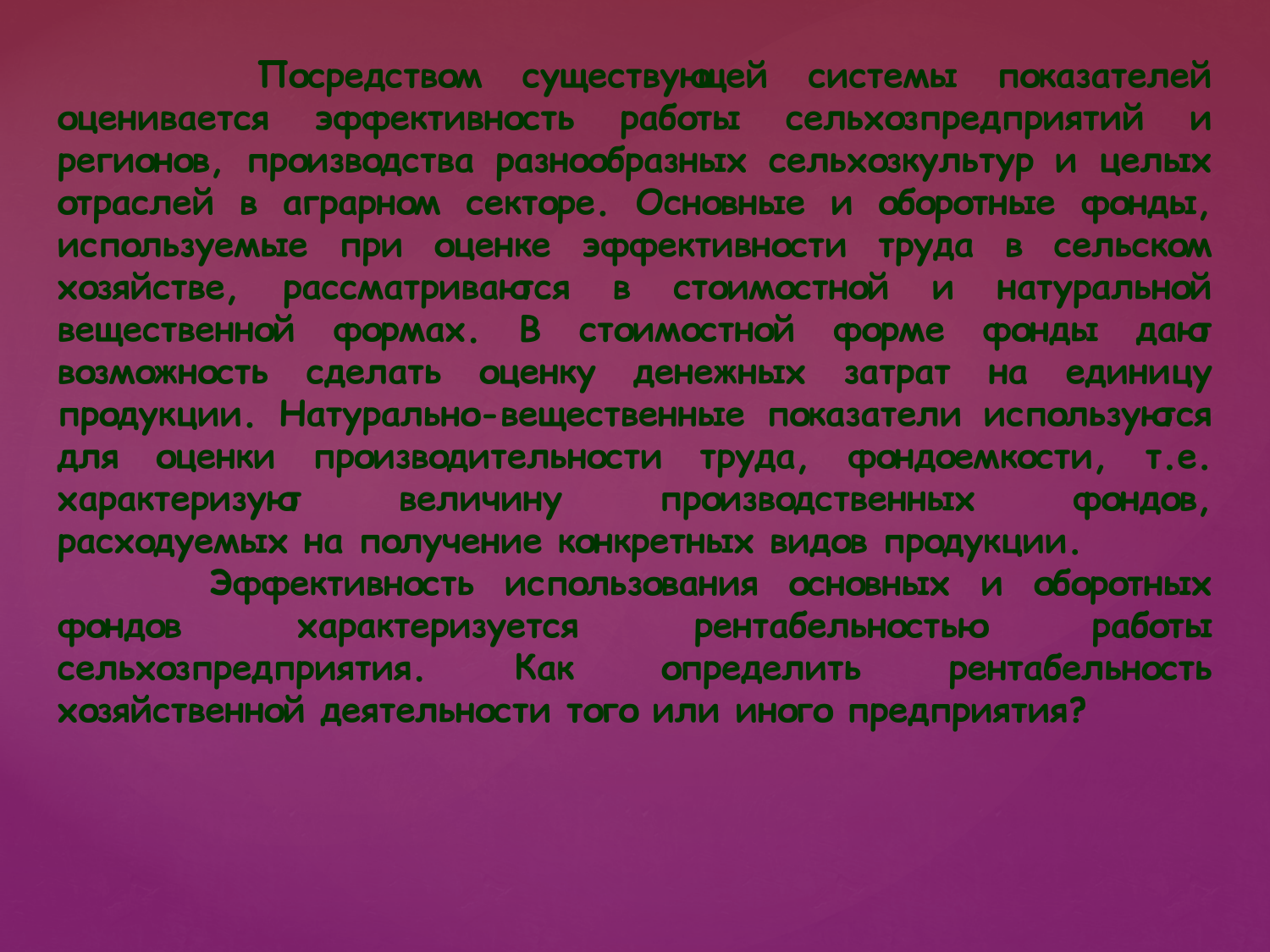

Посредством существующей системы показателей оценивается эффективность работы сельхозпредприятий и регионов, производства разнообразных сельхозкультур и целых отраслей в аграрном секторе. Основные и оборотные фонды, используемые при оценке эффективности труда в сельском хозяйстве, рассматриваются в стоимостной и натуральной вещественной формах. В стоимостной форме фонды дают возможность сделать оценку денежных затрат на единицу продукции. Натурально-вещественные показатели используются для оценки производительности труда, фондоемкости, т.е. характеризуют величину производственных фондов, расходуемых на получение конкретных видов продукции.
     Эффективность использования основных и оборотных фондов характеризуется рентабельностью работы сельхозпредприятия. Как определить рентабельность хозяйственной деятельности того или иного предприятия?